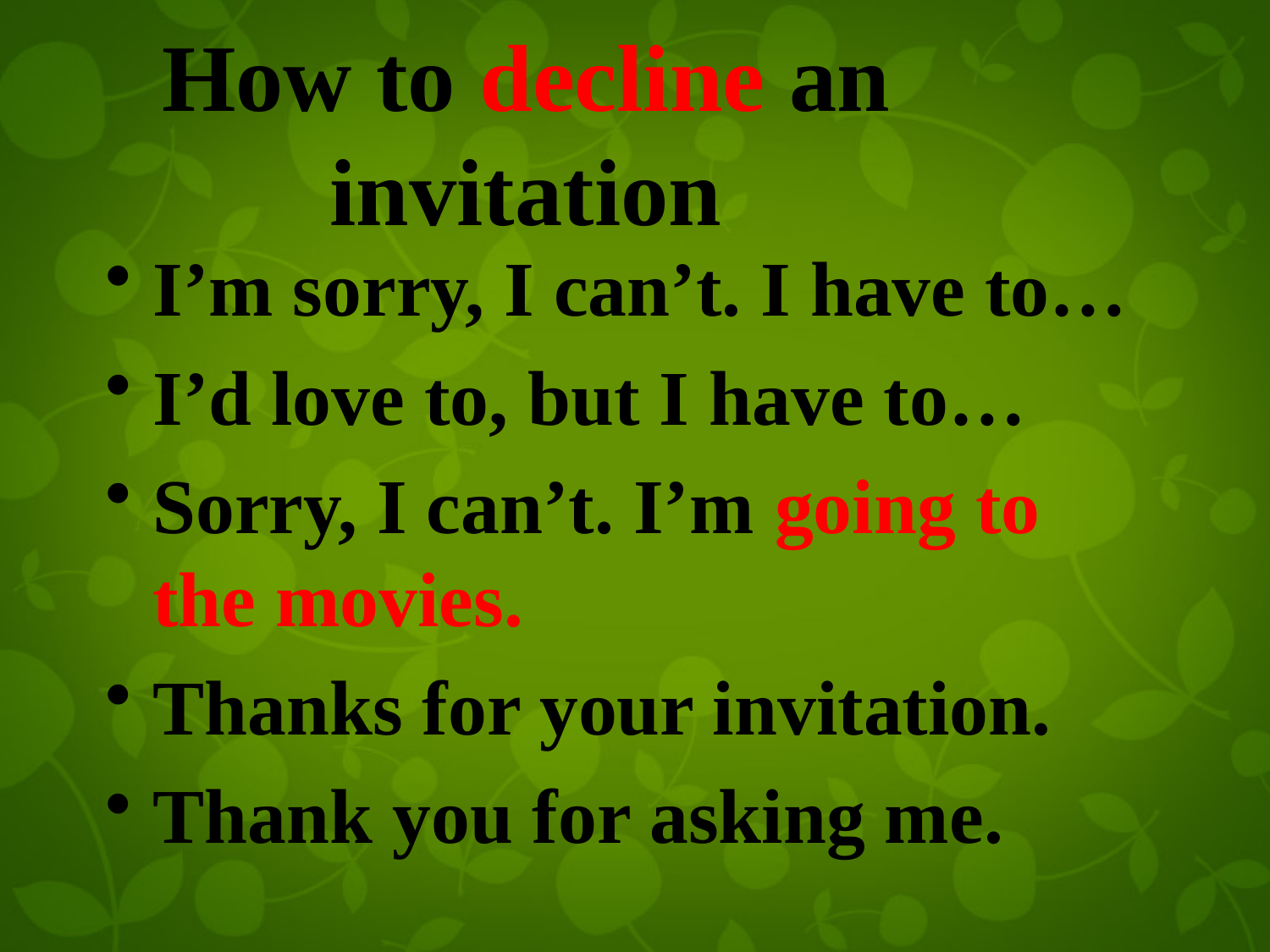

# How to decline an invitation
I’m sorry, I can’t. I have to…
I’d love to, but I have to…
Sorry, I can’t. I’m going to the movies.
Thanks for your invitation.
Thank you for asking me.